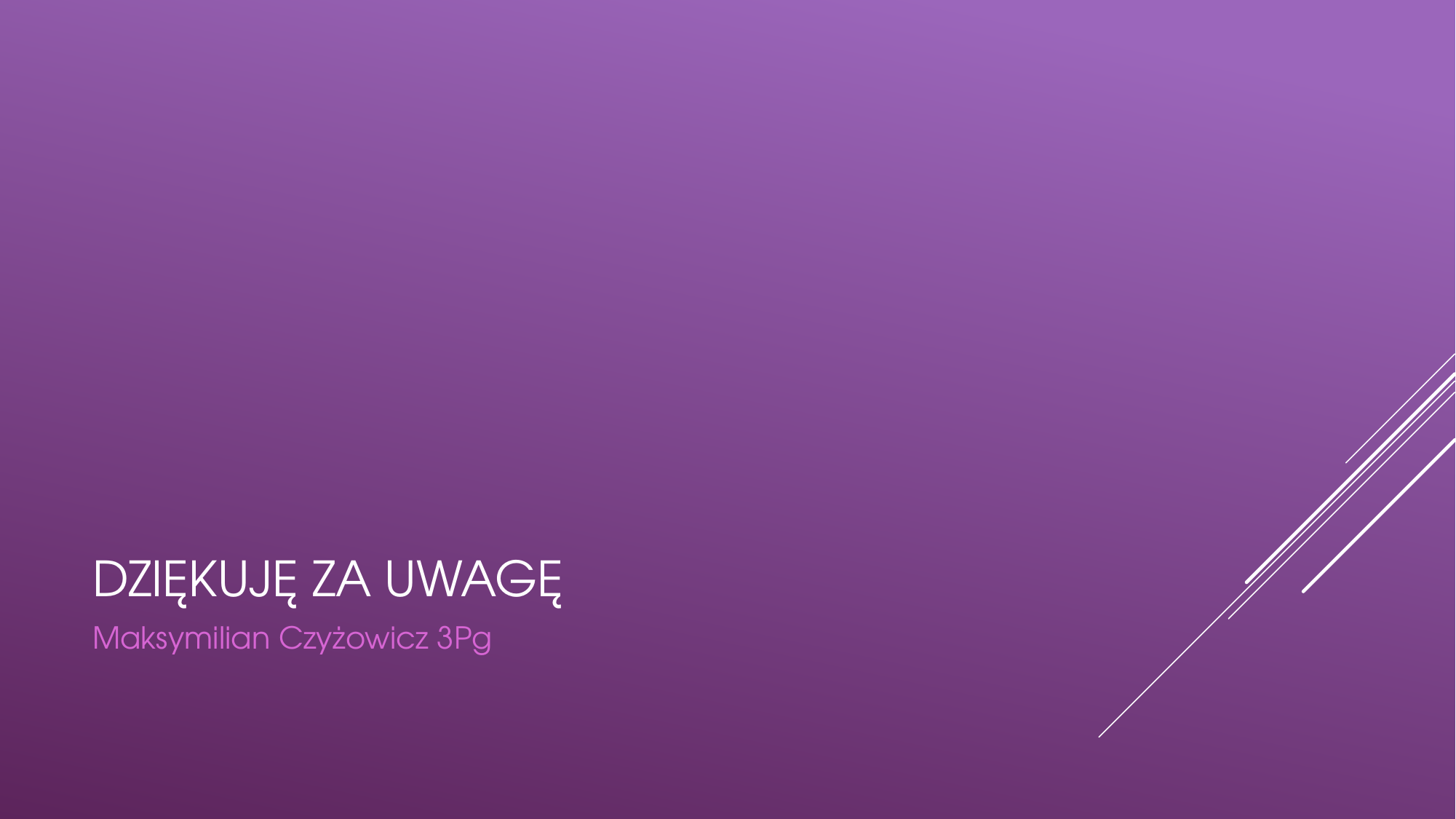

# Dziękuję za Uwagę
Maksymilian Czyżowicz 3Pg